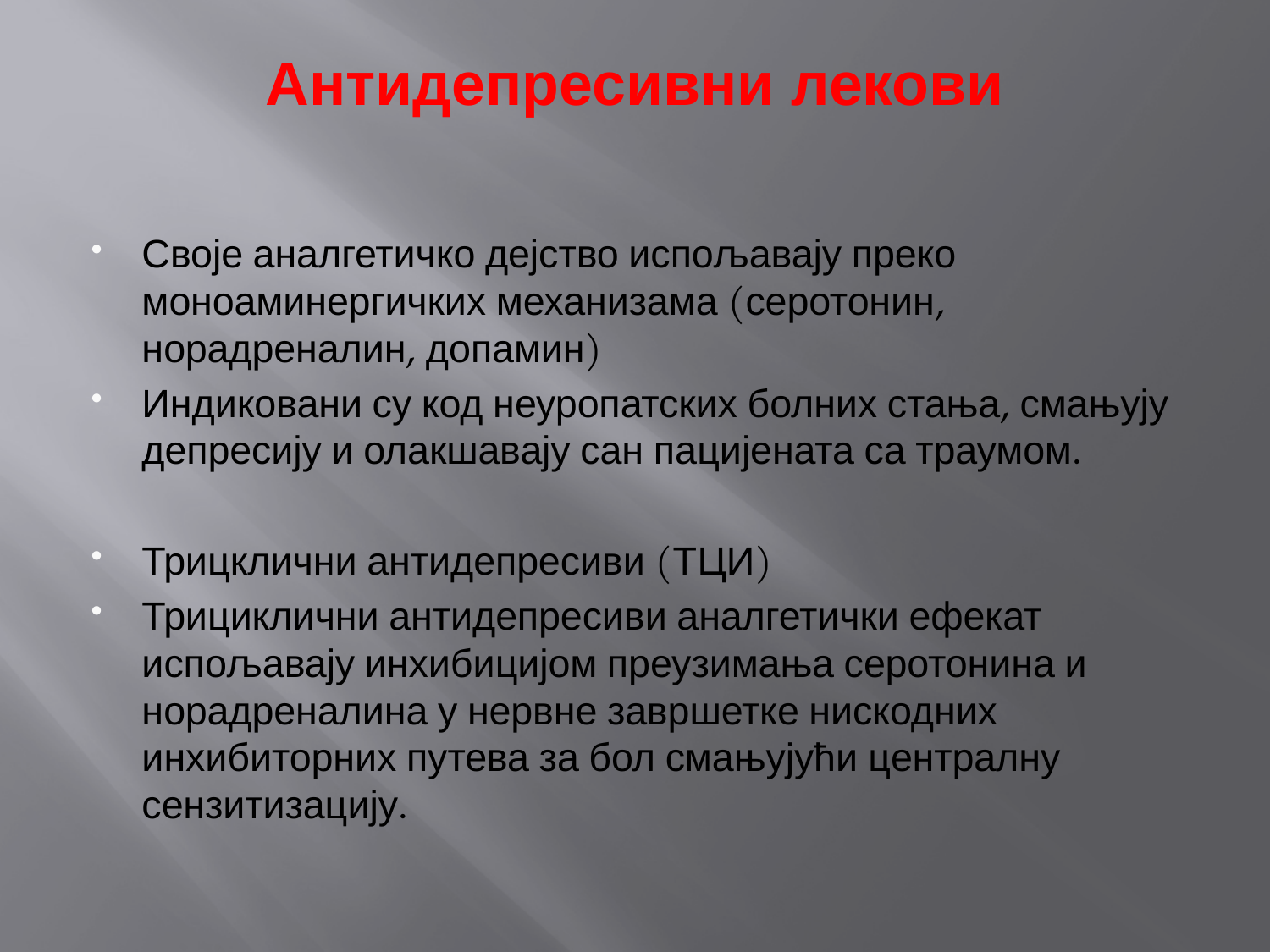

# Антидепресивни лекови
Своје аналгетичко дејство испољавају преко моноаминергичких механизама (серотонин, норадреналин, допамин)
Индиковани су код неуропатских болних стања, смањују депресију и олакшавају сан пацијената са траумом.

Трицклични антидепресиви (ТЦИ)
Трициклични антидепресиви аналгетички ефекат испољавају инхибицијом преузимања серотонина и норадреналина у нервне завршетке нискодних инхибиторних путева за бол смањујући централну сензитизацију.